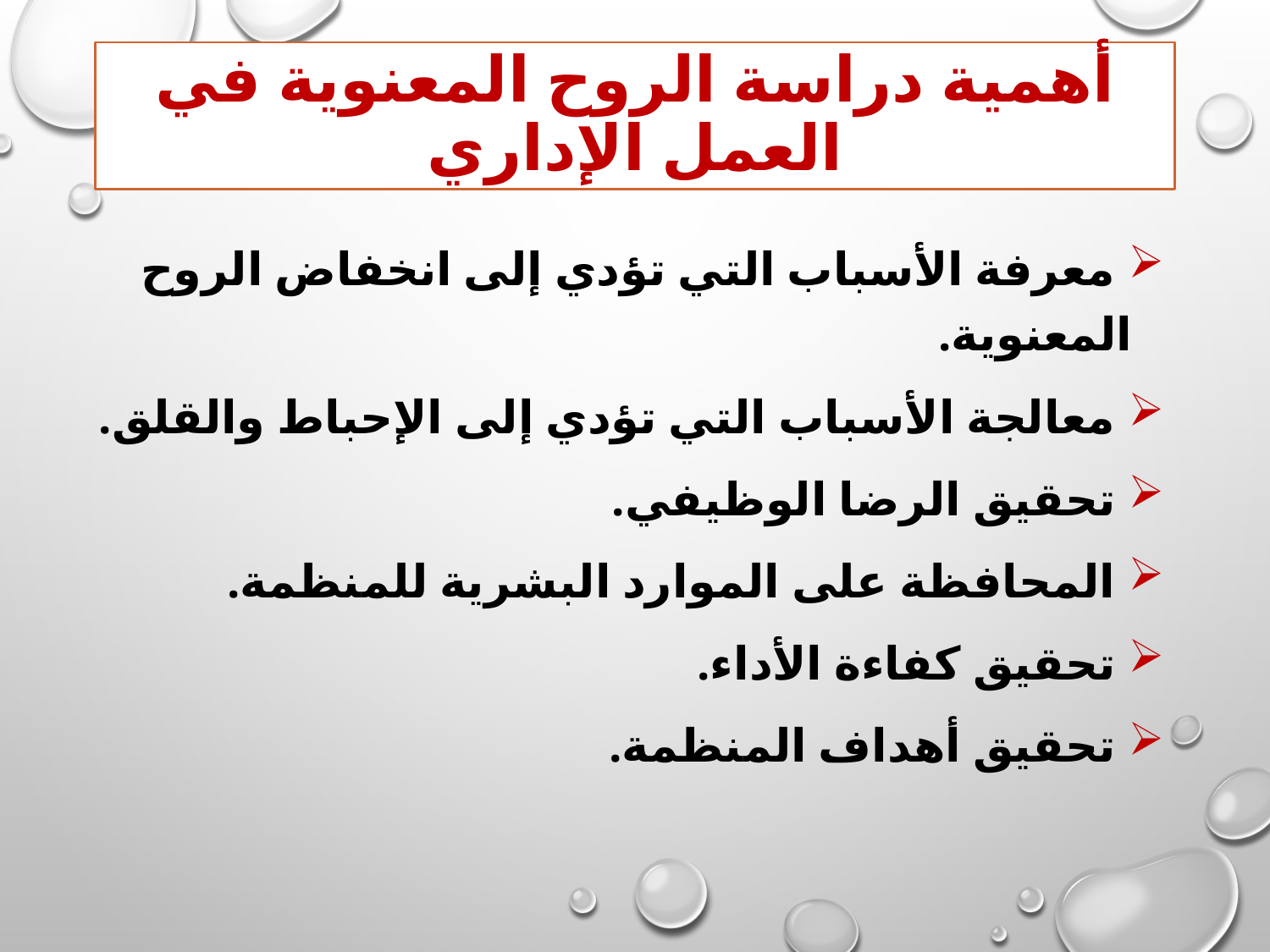

# أهمية دراسة الروح المعنوية في العمل الإداري
 معرفة الأسباب التي تؤدي إلى انخفاض الروح المعنوية.
 معالجة الأسباب التي تؤدي إلى الإحباط والقلق.
 تحقيق الرضا الوظيفي.
 المحافظة على الموارد البشرية للمنظمة.
 تحقيق كفاءة الأداء.
 تحقيق أهداف المنظمة.